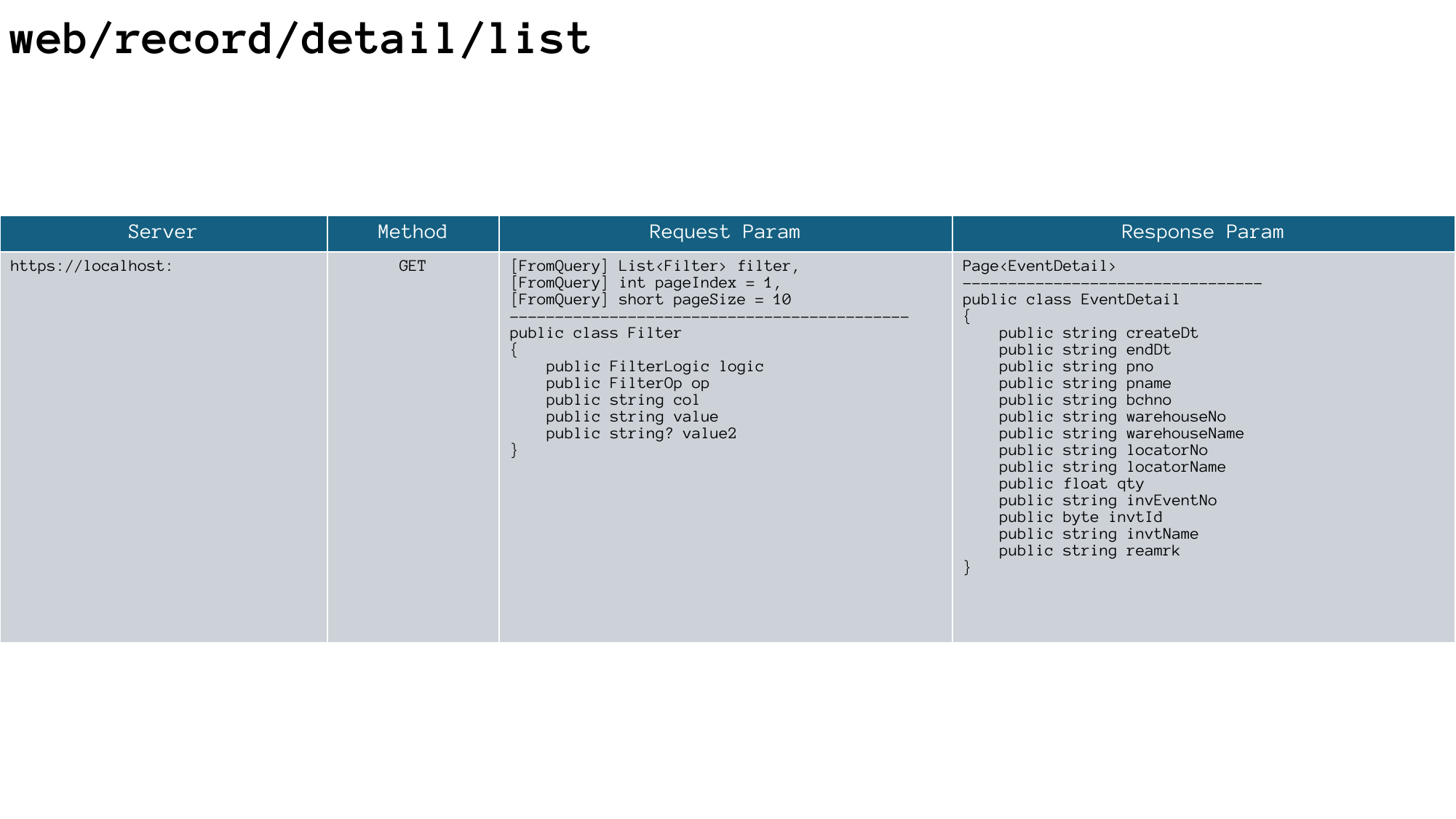

web/record/detail/list
| Server | Method | Request Param | Response Param |
| --- | --- | --- | --- |
| https://localhost: | GET | [FromQuery] List<Filter> filter, [FromQuery] int pageIndex = 1, [FromQuery] short pageSize = 10 -------------------------------------------- public class Filter { public FilterLogic logic public FilterOp op public string col public string value public string? value2 } | Page<EventDetail> --------------------------------- public class EventDetail { public string createDt public string endDt public string pno public string pname public string bchno public string warehouseNo public string warehouseName public string locatorNo public string locatorName public float qty public string invEventNo public byte invtId public string invtName public string reamrk } |